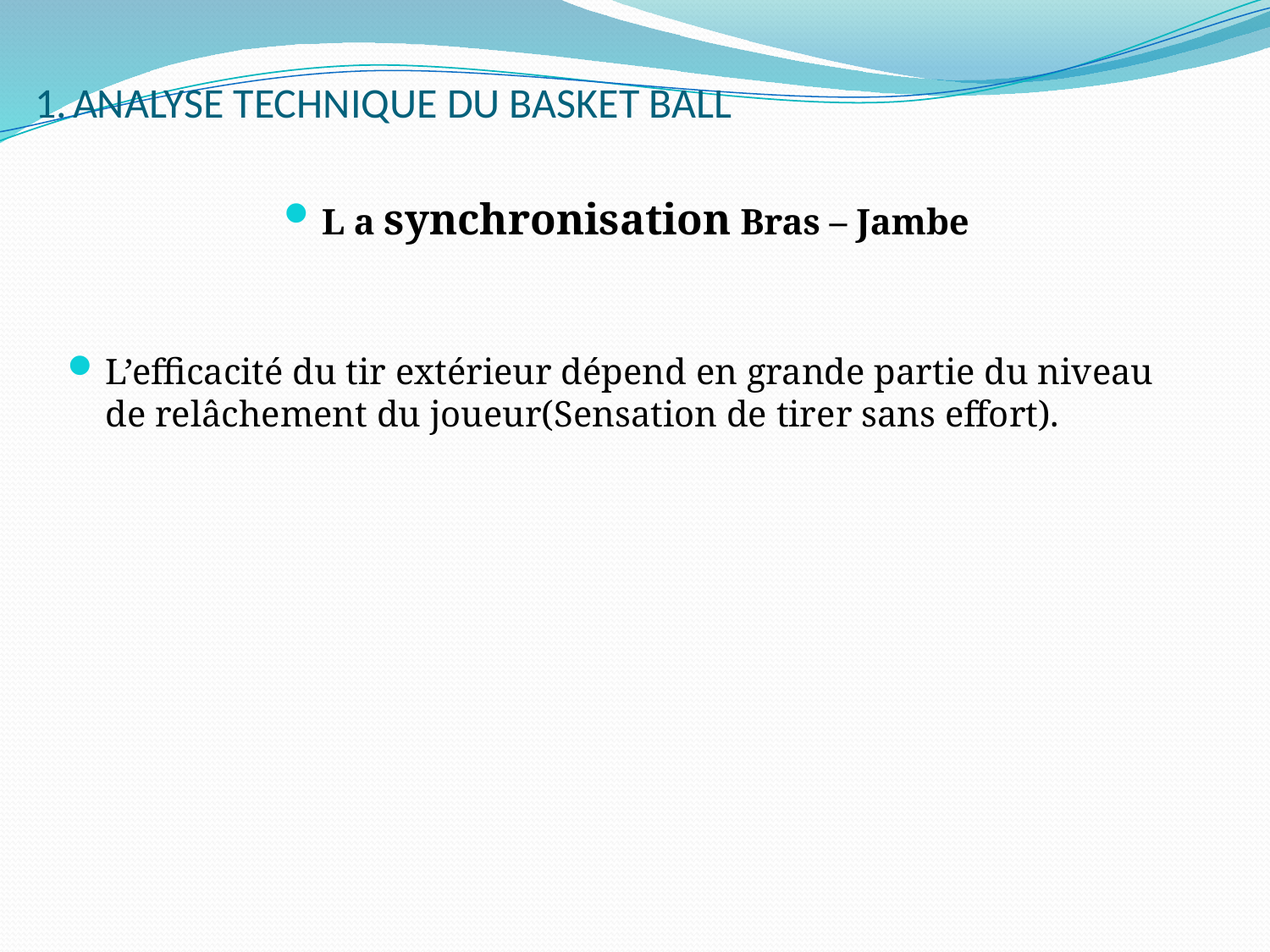

ANALYSE TECHNIQUE DU BASKET BALL
L a synchronisation Bras – Jambe

L’efficacité du tir extérieur dépend en grande partie du niveau de relâchement du joueur(Sensation de tirer sans effort).